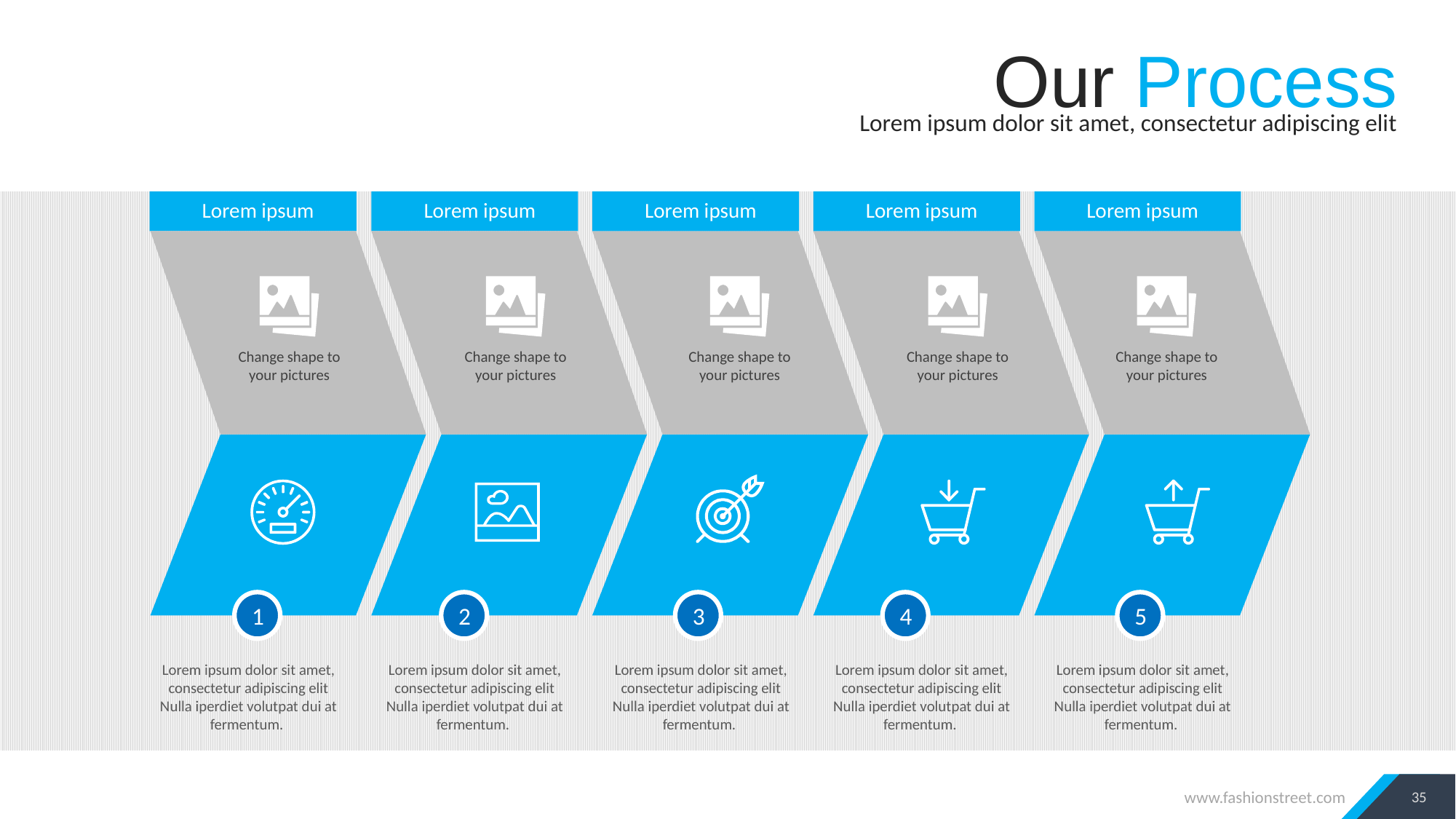

Our Process
Lorem ipsum dolor sit amet, consectetur adipiscing elit

Lorem ipsum
Lorem ipsum
Lorem ipsum
Lorem ipsum
Lorem ipsum

Change shape to your pictures

Change shape to your pictures

Change shape to your pictures

Change shape to your pictures

Change shape to your pictures

1
2
3
4
5
Lorem ipsum dolor sit amet, consectetur adipiscing elit Nulla iperdiet volutpat dui at fermentum.
Lorem ipsum dolor sit amet, consectetur adipiscing elit Nulla iperdiet volutpat dui at fermentum.
Lorem ipsum dolor sit amet, consectetur adipiscing elit Nulla iperdiet volutpat dui at fermentum.
Lorem ipsum dolor sit amet, consectetur adipiscing elit Nulla iperdiet volutpat dui at fermentum.
Lorem ipsum dolor sit amet, consectetur adipiscing elit Nulla iperdiet volutpat dui at fermentum.
35